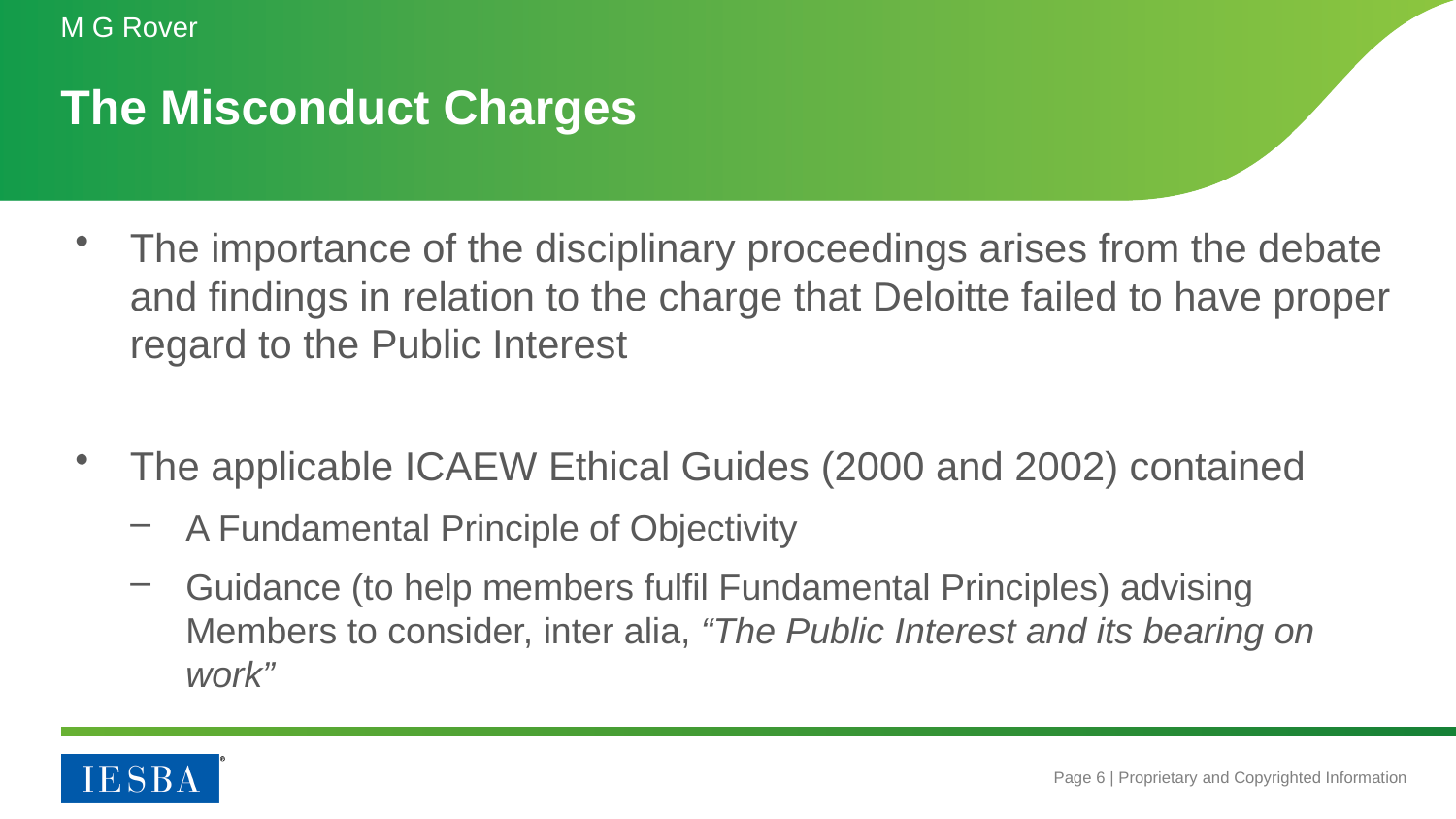

M G Rover
# The Misconduct Charges
The importance of the disciplinary proceedings arises from the debate and findings in relation to the charge that Deloitte failed to have proper regard to the Public Interest

The applicable ICAEW Ethical Guides (2000 and 2002) contained
A Fundamental Principle of Objectivity
Guidance (to help members fulfil Fundamental Principles) advising Members to consider, inter alia, “The Public Interest and its bearing on work”